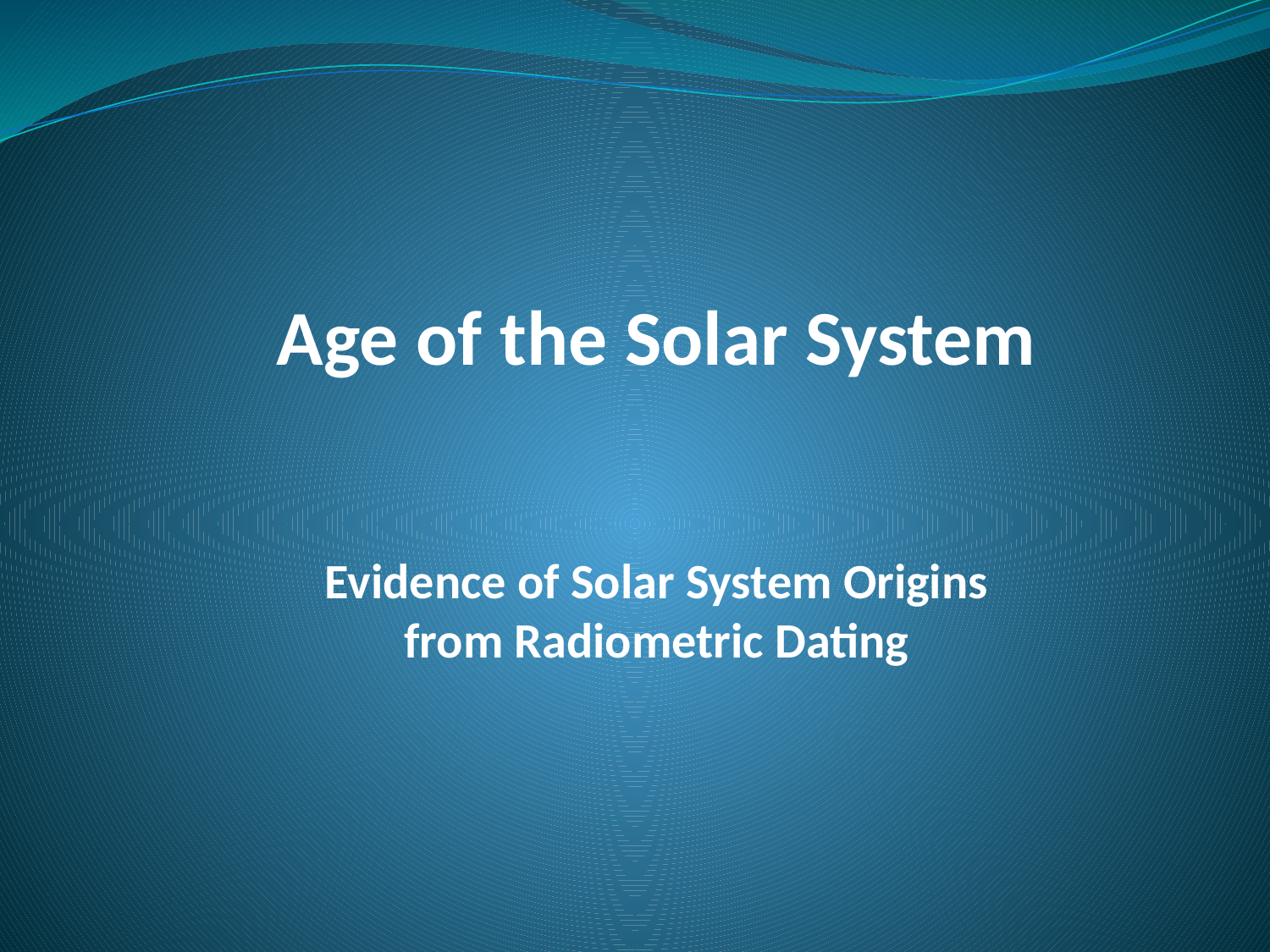

Age of the Solar System

Evidence of Solar System Origins
from Radiometric Dating